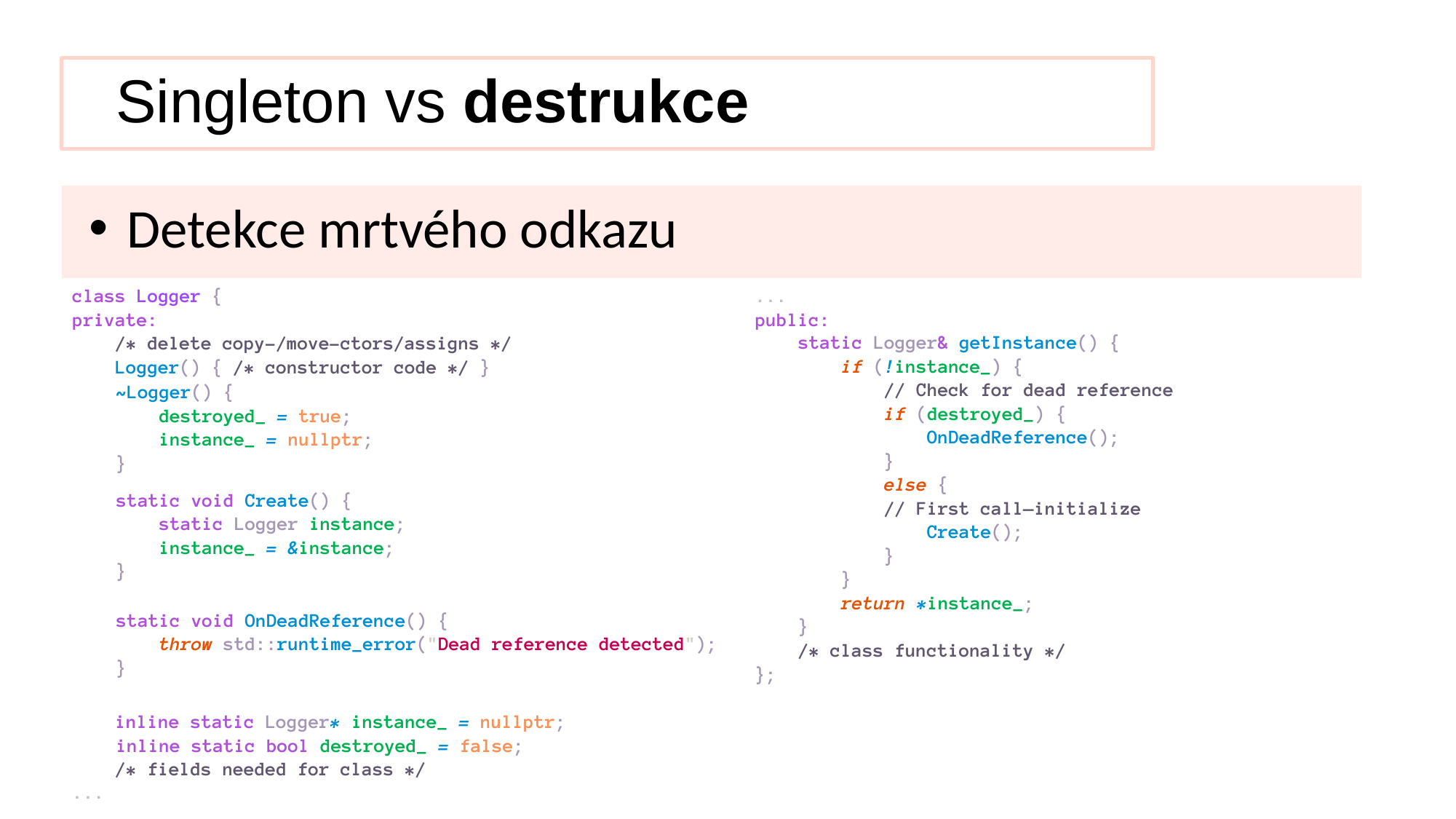

# Singleton vs destrukce

Detekce mrtvého odkazu
...
public:

    /* class functionality */
};

class Logger {
private:
    /* delete copy-/move-ctors/assigns */
    Logger() { /* constructor code */ }

    inline static Logger* instance_ = nullptr;

    /* fields needed for class */
...
static Logger& getInstance() {
    if (!instance_) {
        // Check for dead reference
        if (destroyed_) {
            OnDeadReference();
        }
        else {
        // First call—initialize
            Create();
        }
    }
    return *instance_;
}
~Logger() {​
    destroyed_ = true;​
    instance_ = nullptr;​
}
static void Create() {​
    static Logger instance;​
    instance_ = &instance;​
}
static void OnDeadReference() {​
    throw std::runtime_error("Dead reference detected");​
}
inline static bool destroyed_ = false;